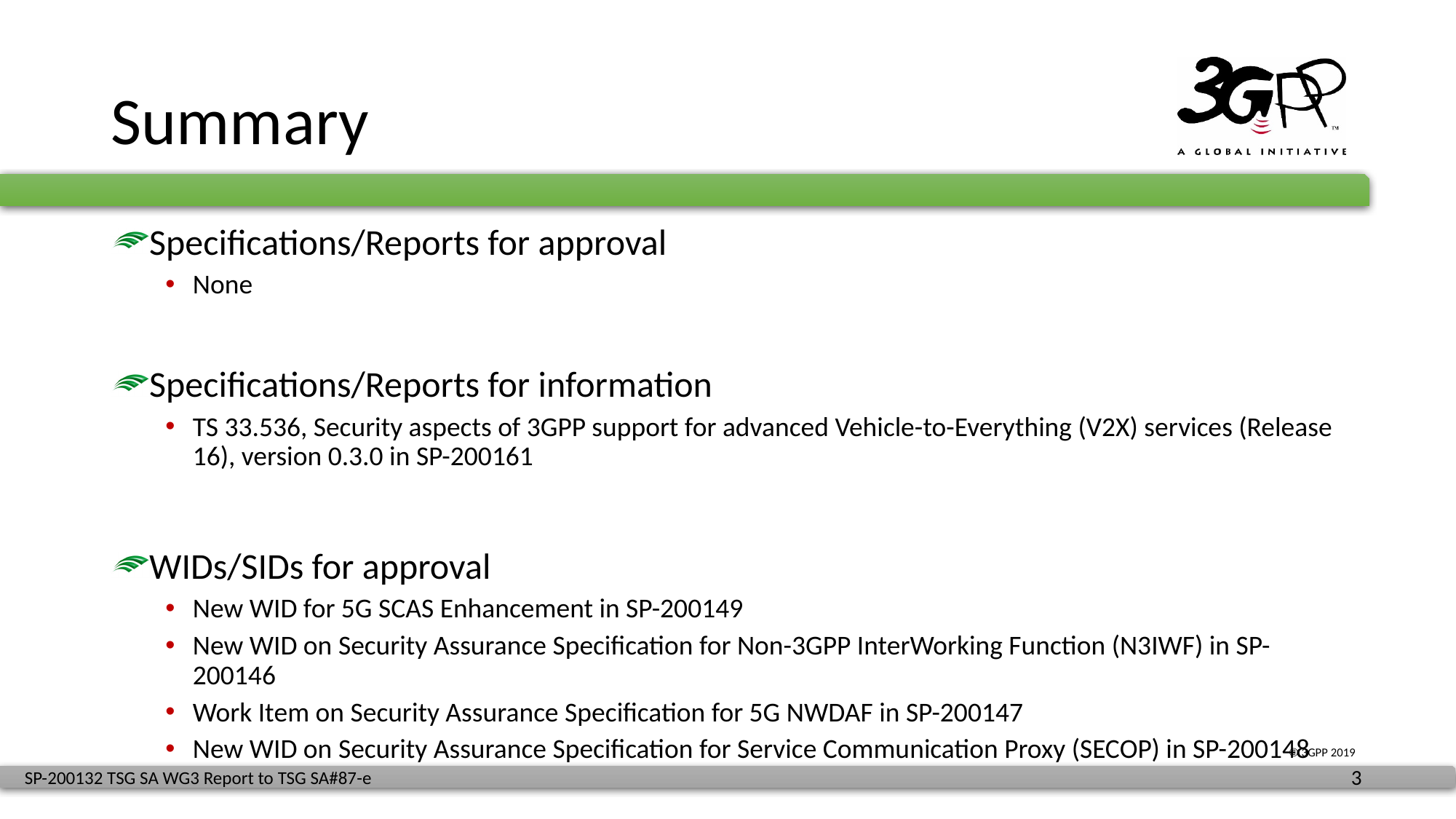

# Summary
Specifications/Reports for approval
None

Specifications/Reports for information
TS 33.536, Security aspects of 3GPP support for advanced Vehicle-to-Everything (V2X) services (Release 16), version 0.3.0 in SP-200161

WIDs/SIDs for approval
New WID for 5G SCAS Enhancement in SP-200149
New WID on Security Assurance Specification for Non-3GPP InterWorking Function (N3IWF) in SP-200146
Work Item on Security Assurance Specification for 5G NWDAF in SP-200147
New WID on Security Assurance Specification for Service Communication Proxy (SECOP) in SP-200148